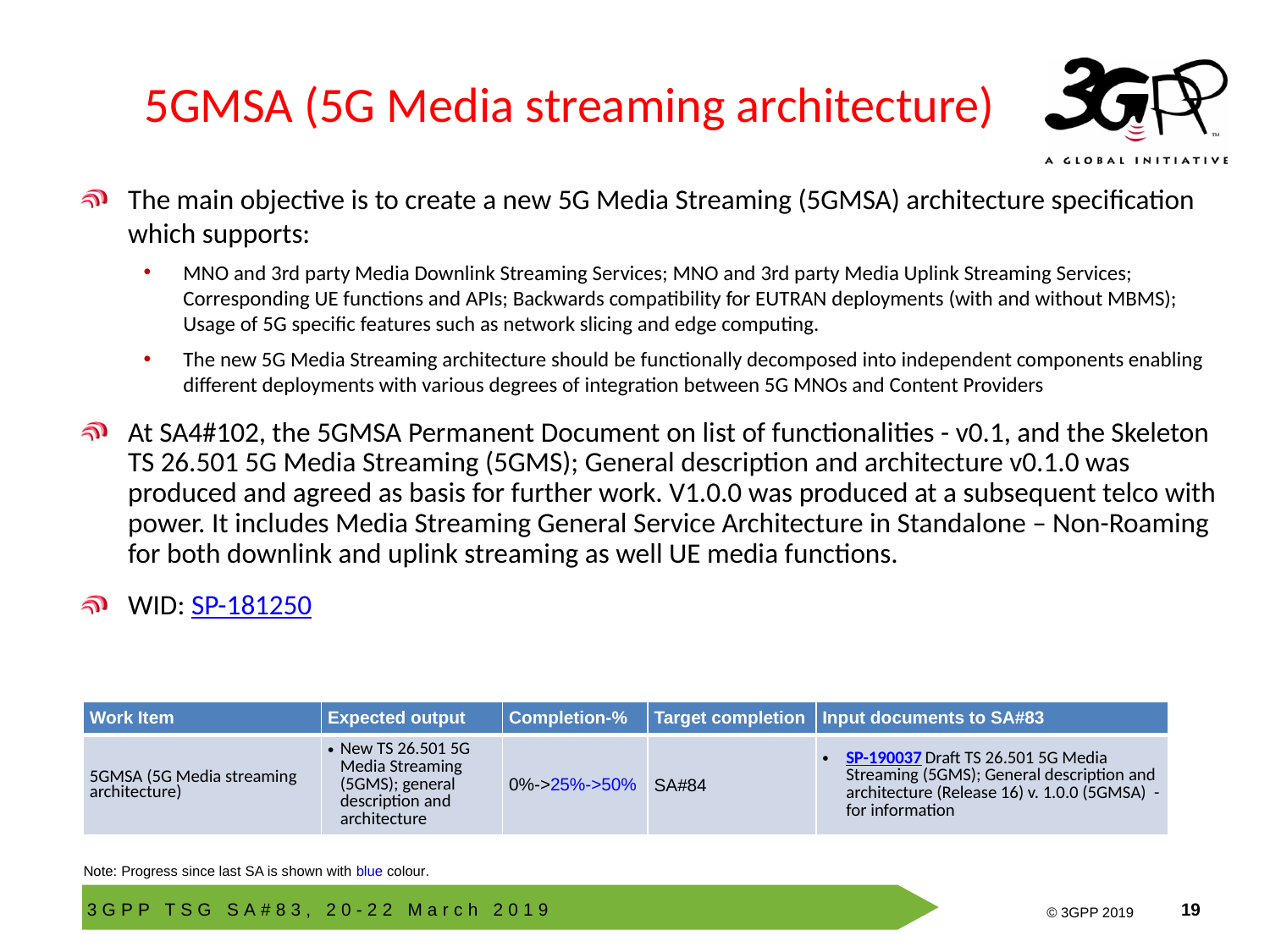

# 5GMSA (5G Media streaming architecture)
The main objective is to create a new 5G Media Streaming (5GMSA) architecture specification which supports:
MNO and 3rd party Media Downlink Streaming Services; MNO and 3rd party Media Uplink Streaming Services; Corresponding UE functions and APIs; Backwards compatibility for EUTRAN deployments (with and without MBMS); Usage of 5G specific features such as network slicing and edge computing.
The new 5G Media Streaming architecture should be functionally decomposed into independent components enabling different deployments with various degrees of integration between 5G MNOs and Content Providers
At SA4#102, the 5GMSA Permanent Document on list of functionalities - v0.1, and the Skeleton TS 26.501 5G Media Streaming (5GMS); General description and architecture v0.1.0 was produced and agreed as basis for further work. V1.0.0 was produced at a subsequent telco with power. It includes Media Streaming General Service Architecture in Standalone – Non-Roaming for both downlink and uplink streaming as well UE media functions.
WID: SP-181250

| Work Item | Expected output | Completion-% | Target completion | Input documents to SA#83 |
| --- | --- | --- | --- | --- |
| 5GMSA (5G Media streaming architecture) | New TS 26.501 5G Media Streaming (5GMS); general description and architecture | 0%->25%->50% | SA#84 | SP-190037 Draft TS 26.501 5G Media Streaming (5GMS); General description and architecture (Release 16) v. 1.0.0 (5GMSA) - for information |
Note: Progress since last SA is shown with blue colour.